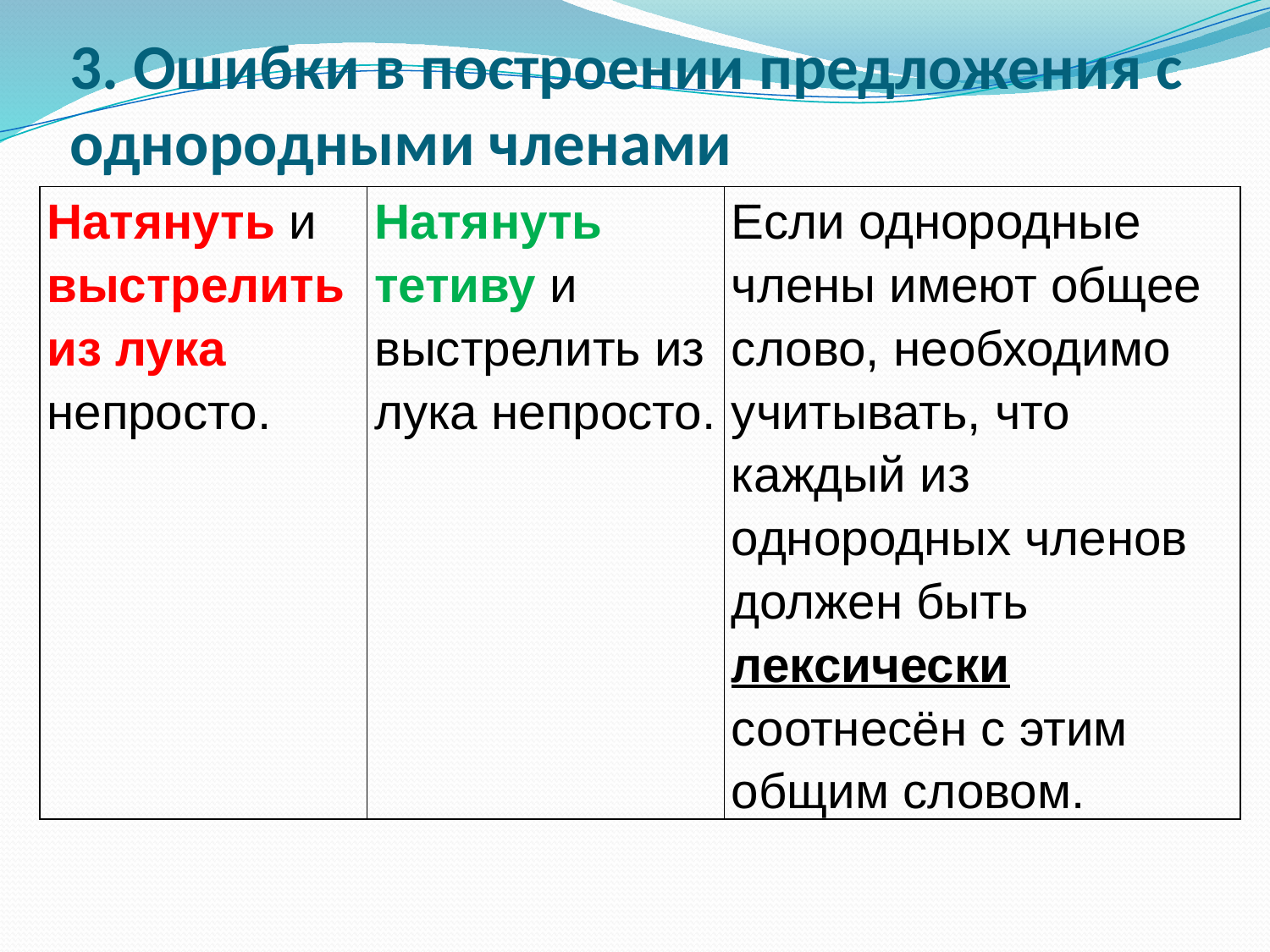

# 3. Ошибки в построении предложения с однородными членами
| Натянуть и выстрелить из лука непросто. | Натянуть тетиву и выстрелить из лука непросто. | Если однородные члены имеют общее слово, необходимо учитывать, что каждый из однородных членов должен быть лексически соотнесён с этим общим словом. |
| --- | --- | --- |